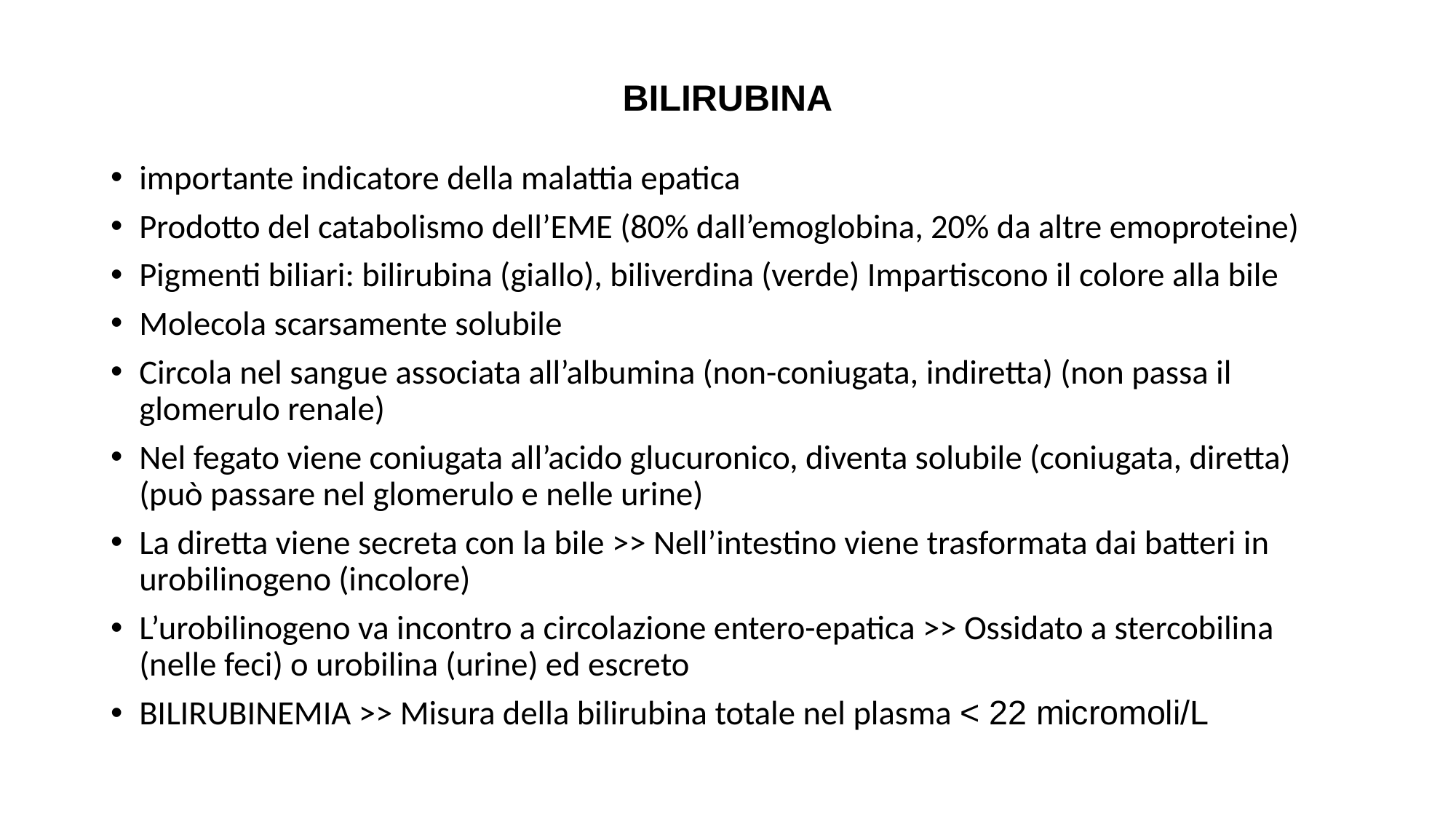

# BILIRUBINA
importante indicatore della malattia epatica
Prodotto del catabolismo dell’EME (80% dall’emoglobina, 20% da altre emoproteine)
Pigmenti biliari: bilirubina (giallo), biliverdina (verde) Impartiscono il colore alla bile
Molecola scarsamente solubile
Circola nel sangue associata all’albumina (non-coniugata, indiretta) (non passa il glomerulo renale)
Nel fegato viene coniugata all’acido glucuronico, diventa solubile (coniugata, diretta) (può passare nel glomerulo e nelle urine)
La diretta viene secreta con la bile ˃˃ Nell’intestino viene trasformata dai batteri in urobilinogeno (incolore)
L’urobilinogeno va incontro a circolazione entero-epatica ˃˃ Ossidato a stercobilina (nelle feci) o urobilina (urine) ed escreto
BILIRUBINEMIA ˃˃ Misura della bilirubina totale nel plasma ˂ 22 micromoli/L